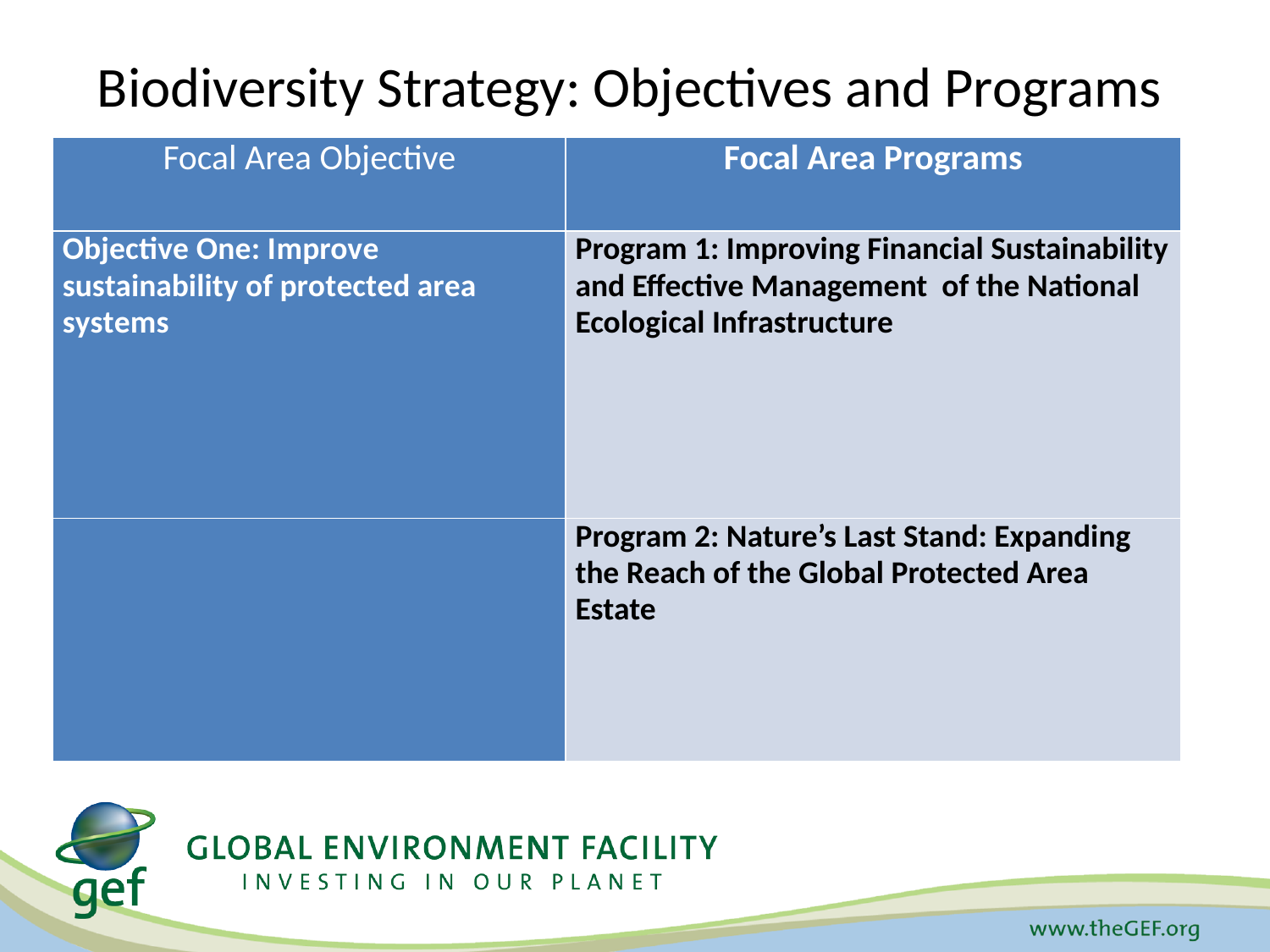

# Biodiversity Strategy: Objectives and Programs
| Focal Area Objective | Focal Area Programs |
| --- | --- |
| Objective One: Improve sustainability of protected area systems | Program 1: Improving Financial Sustainability and Effective Management of the National Ecological Infrastructure |
|  | Program 2: Nature’s Last Stand: Expanding the Reach of the Global Protected Area Estate |